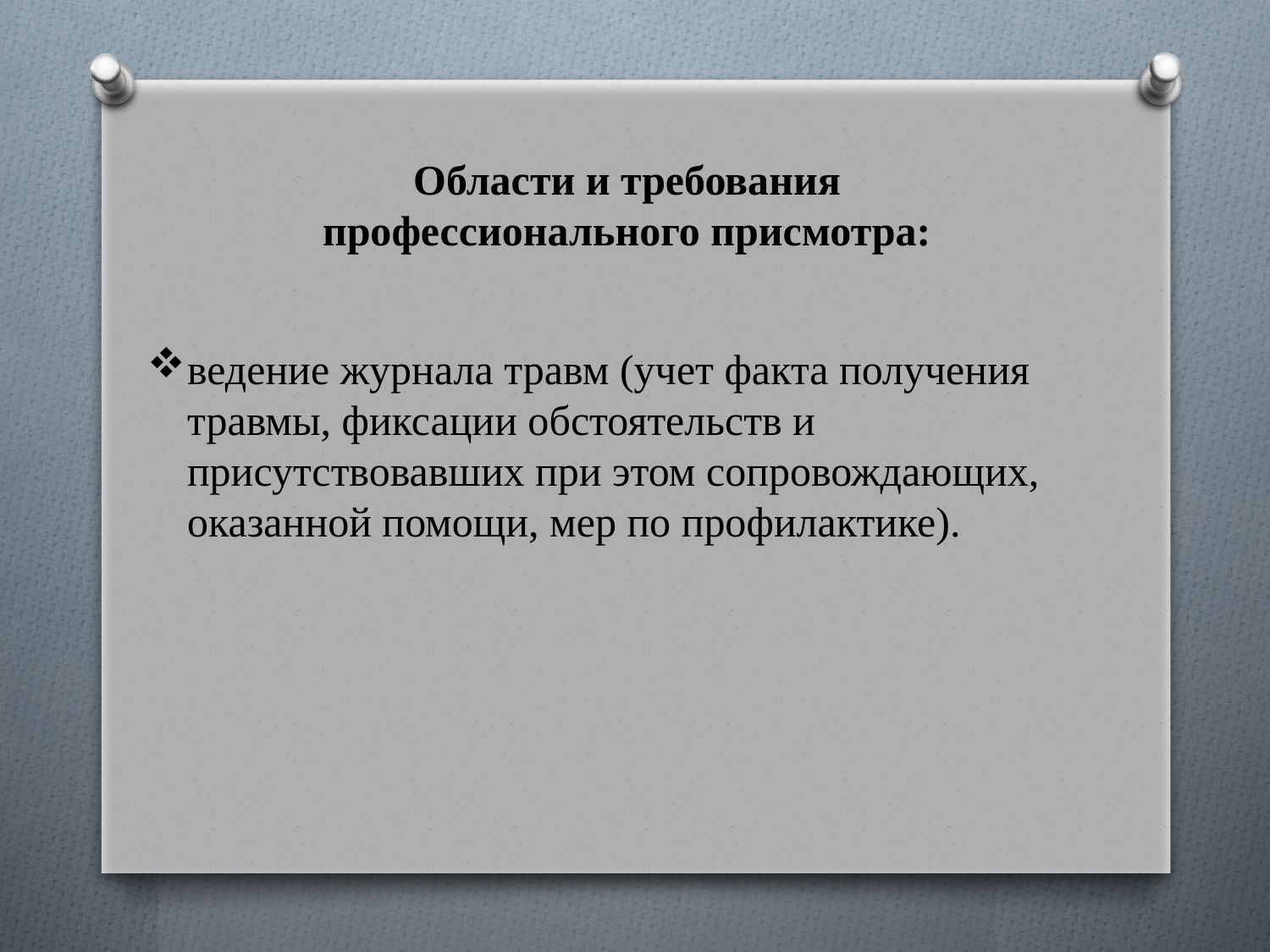

Области и требования профессионального присмотра:
ведение журнала травм (учет факта получения травмы, фиксации обстоятельств и присутствовавших при этом сопровождающих, оказанной помощи, мер по профилактике).